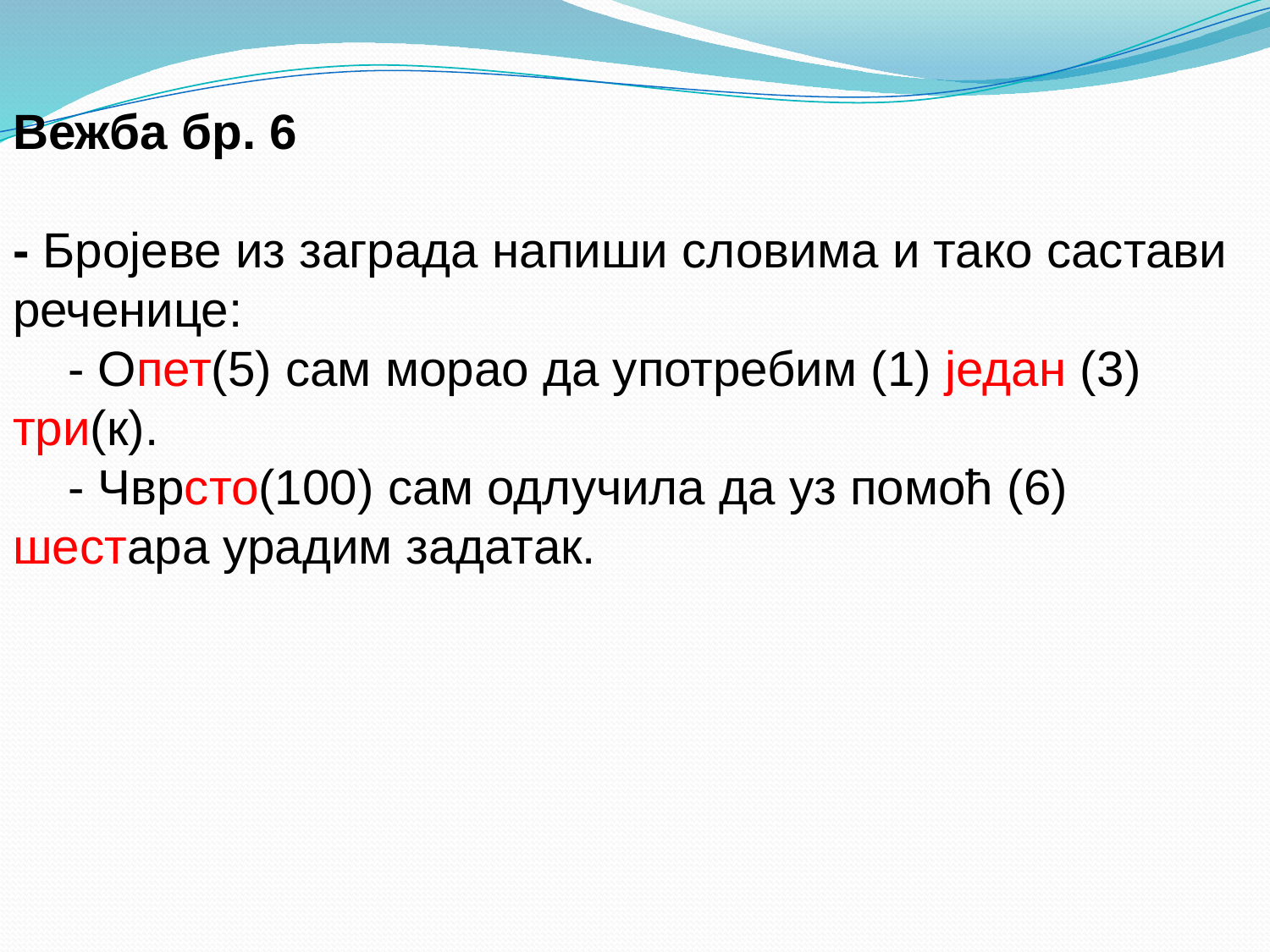

Вежба бр. 6

- Бројеве из заграда напиши словима и тако састави реченице:
    - Опет(5) сам морао да употребим (1) један (3) три(к).
    - Чврсто(100) сам одлучила да уз помоћ (6) шестара урадим задатак.